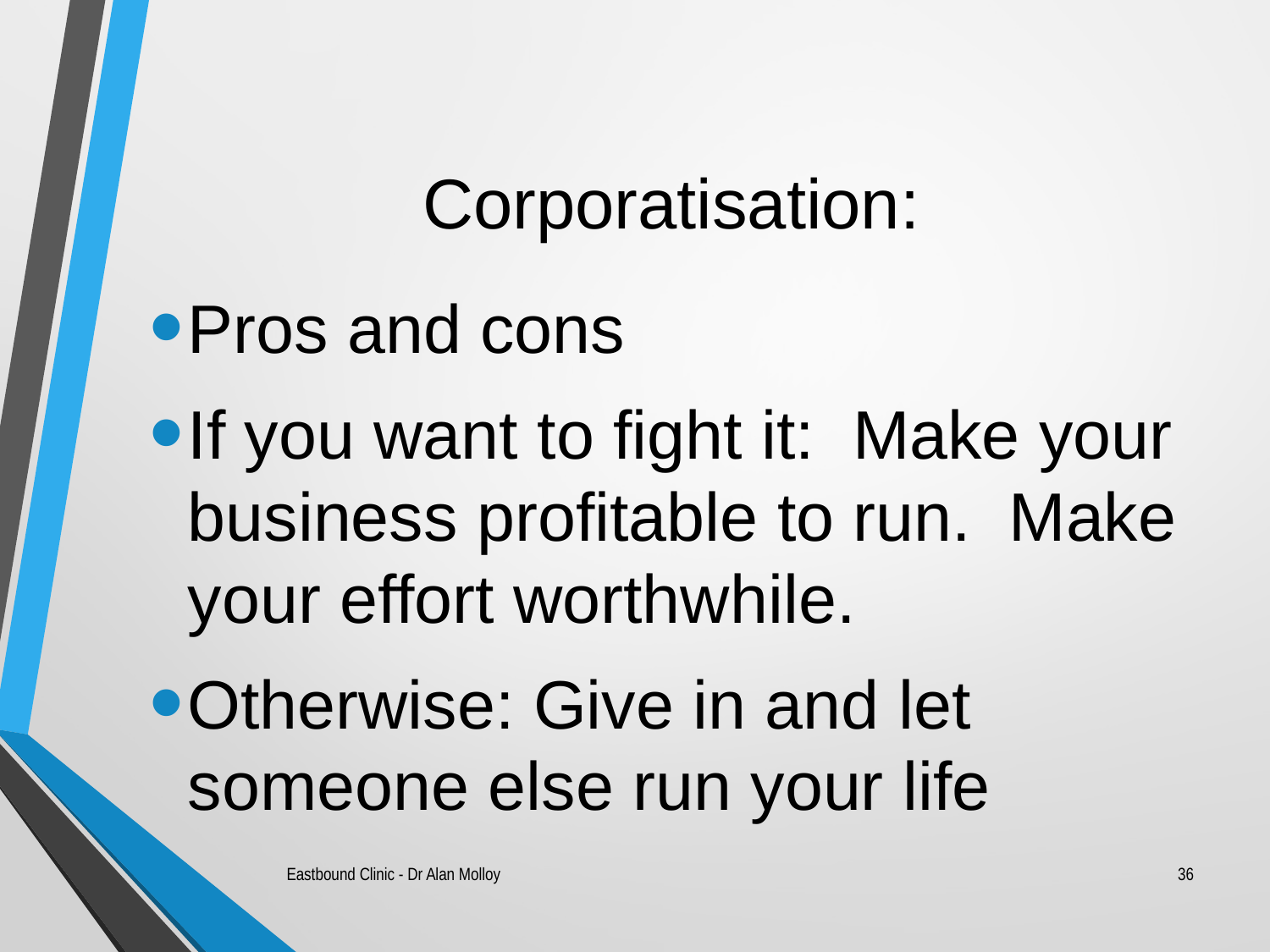

# Corporatisation:
Pros and cons
If you want to fight it:  Make your business profitable to run.  Make your effort worthwhile.
Otherwise: Give in and let someone else run your life
Eastbound Clinic - Dr Alan Molloy
36